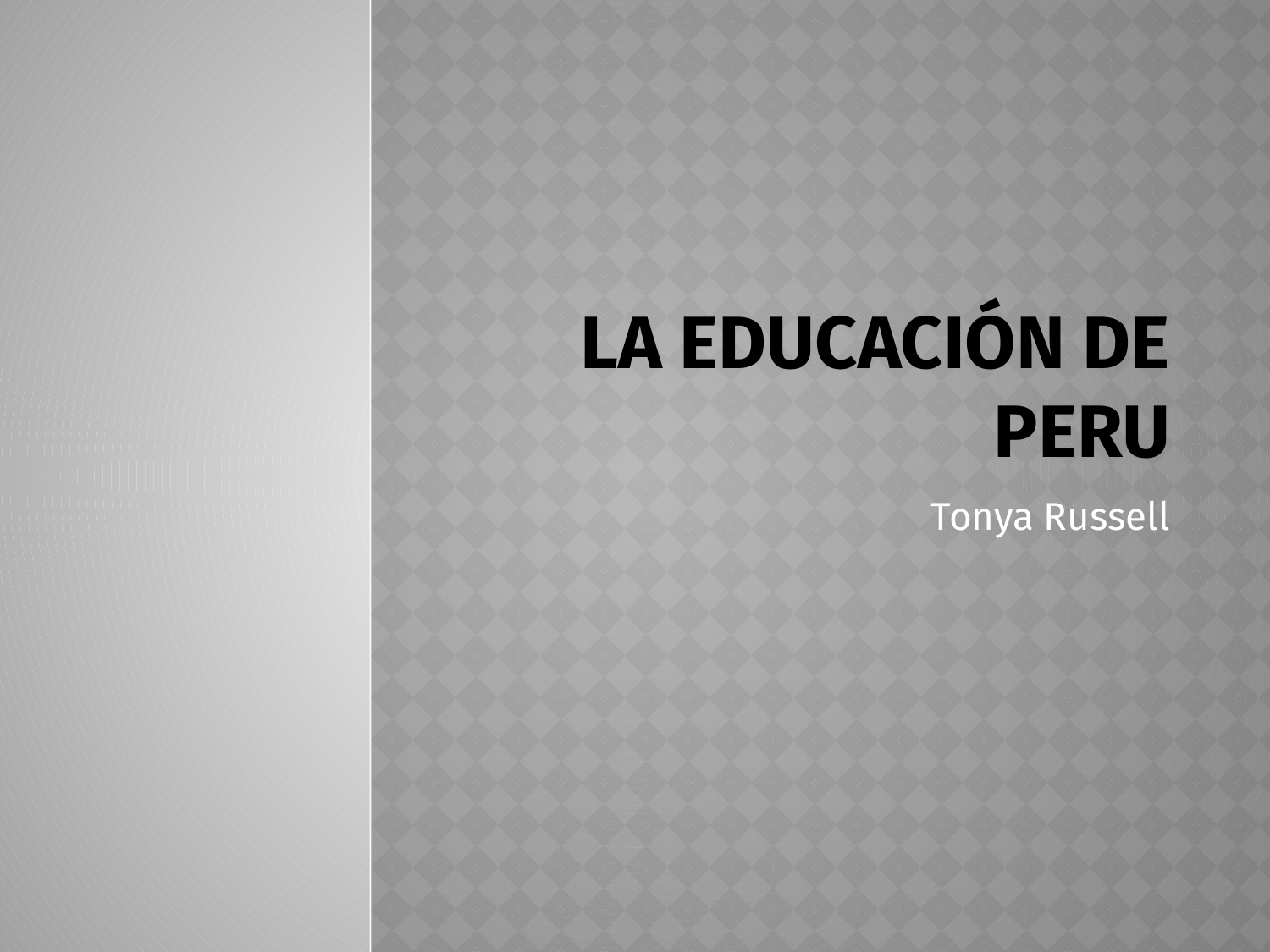

# La educación de Peru
Tonya Russell